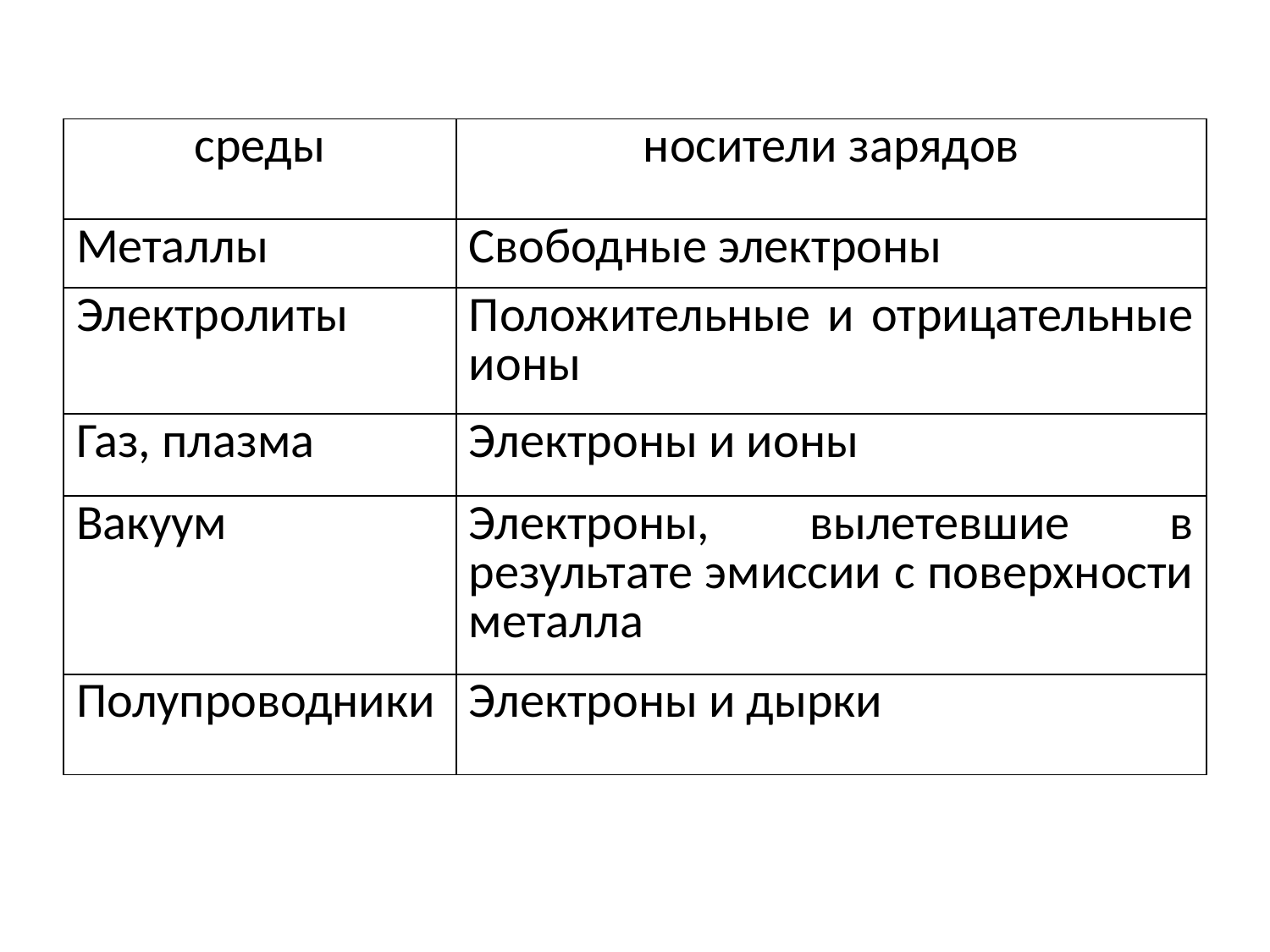

#
| среды | носители зарядов |
| --- | --- |
| Металлы | Свободные электроны |
| Электролиты | Положительные и отрицательные ионы |
| Газ, плазма | Электроны и ионы |
| Вакуум | Электроны, вылетевшие в результате эмиссии с поверхности металла |
| Полупроводники | Электроны и дырки |